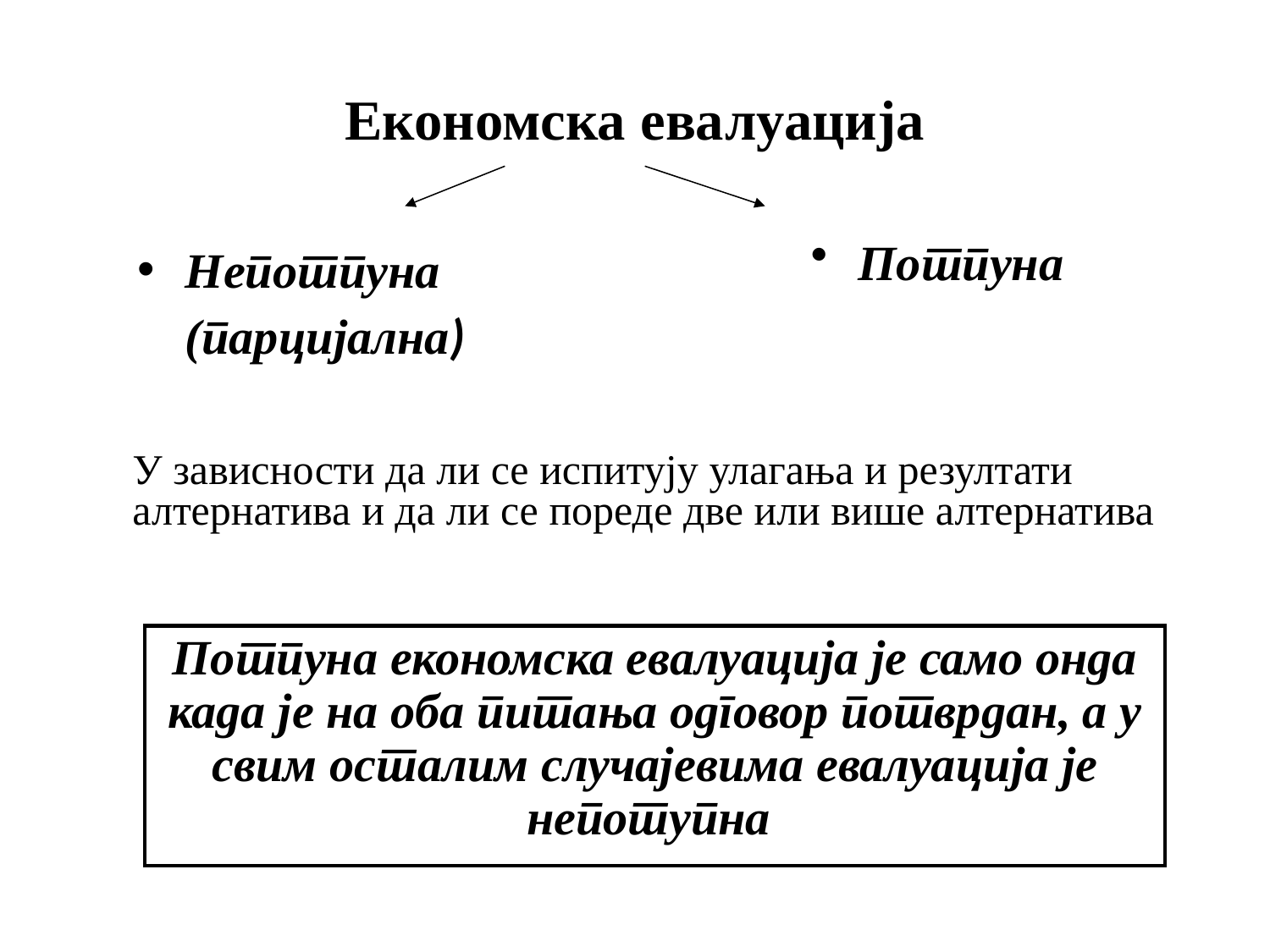

# Економска евалуација

Непотпуна (парцијална)
Потпуна
У зависности да ли се испитују улагања и резултати алтернатива и да ли се пореде две или више алтернатива
Потпуна економска евалуација је само онда када је на оба питања одговор потврдан, а у свим осталим случајевима евалуација је непотупна